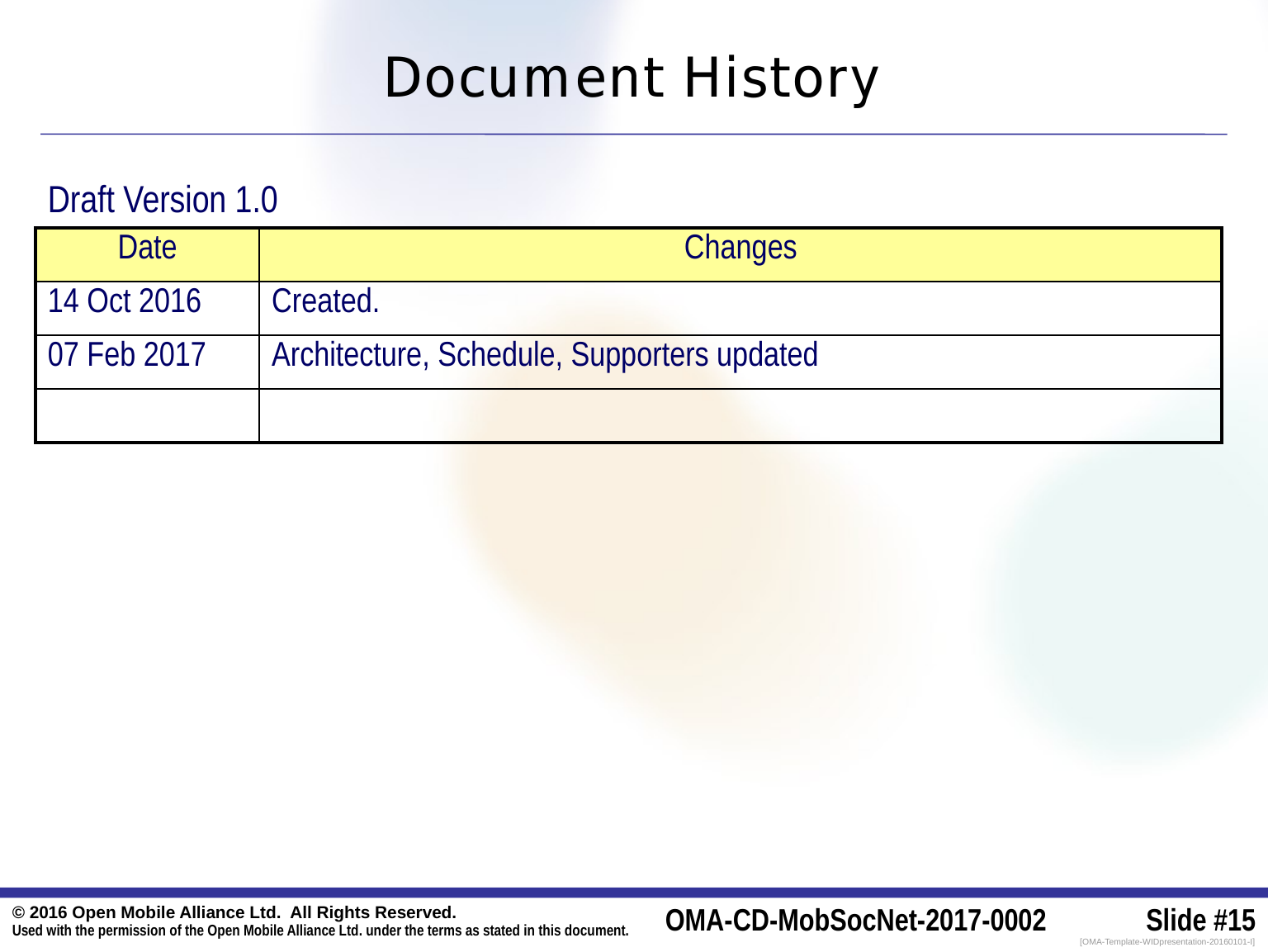

Document History
Draft Version 1.0

| Date | Changes |
| --- | --- |
| 14 Oct 2016 | Created. |
| 07 Feb 2017 | Architecture, Schedule, Supporters updated |
|  |  |